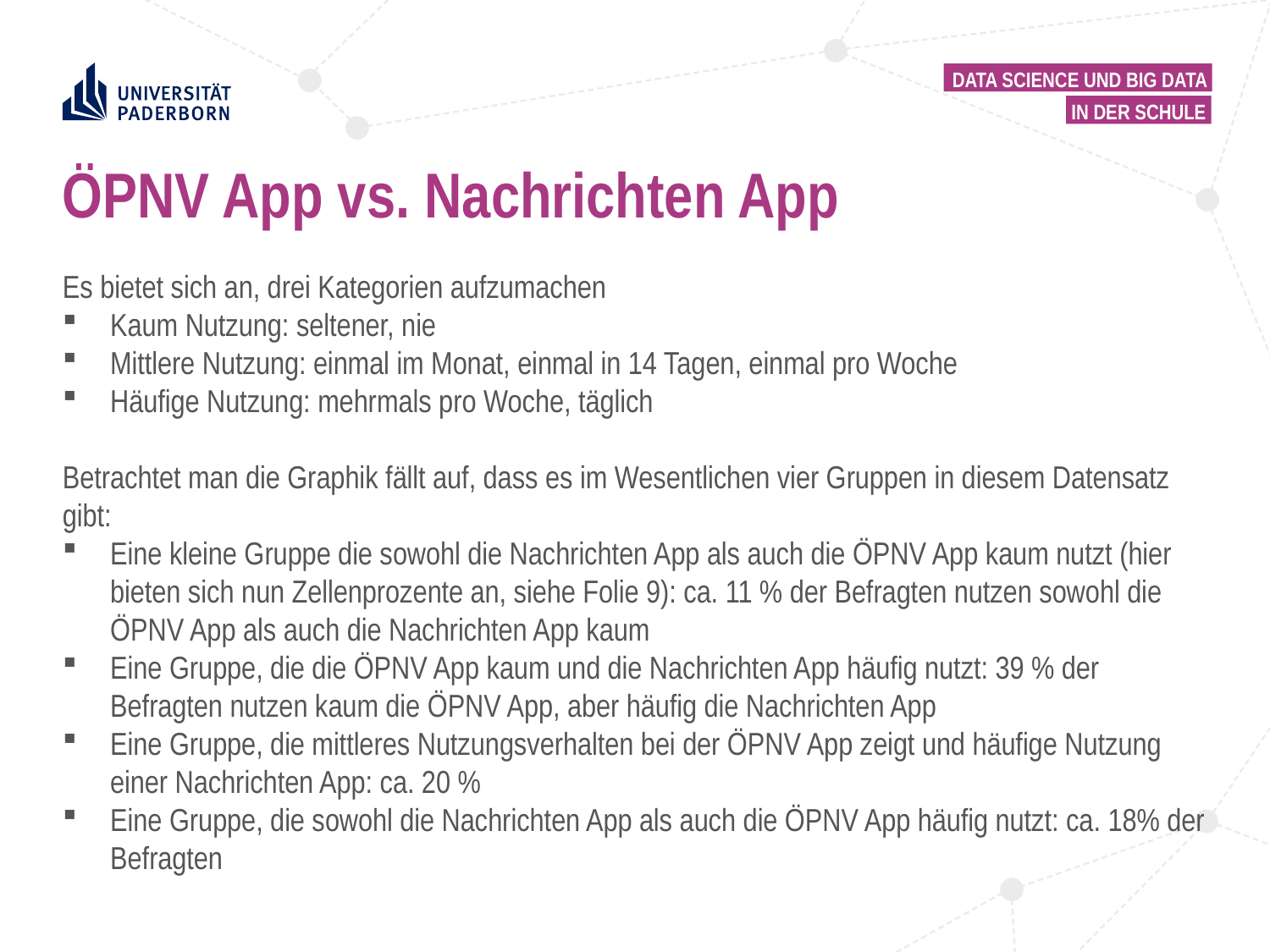

# ÖPNV App vs. Nachrichten App
Es bietet sich an, drei Kategorien aufzumachen
Kaum Nutzung: seltener, nie
Mittlere Nutzung: einmal im Monat, einmal in 14 Tagen, einmal pro Woche
Häufige Nutzung: mehrmals pro Woche, täglich

Betrachtet man die Graphik fällt auf, dass es im Wesentlichen vier Gruppen in diesem Datensatz gibt:
Eine kleine Gruppe die sowohl die Nachrichten App als auch die ÖPNV App kaum nutzt (hier bieten sich nun Zellenprozente an, siehe Folie 9): ca. 11 % der Befragten nutzen sowohl die ÖPNV App als auch die Nachrichten App kaum
Eine Gruppe, die die ÖPNV App kaum und die Nachrichten App häufig nutzt: 39 % der Befragten nutzen kaum die ÖPNV App, aber häufig die Nachrichten App
Eine Gruppe, die mittleres Nutzungsverhalten bei der ÖPNV App zeigt und häufige Nutzung einer Nachrichten App: ca. 20 %
Eine Gruppe, die sowohl die Nachrichten App als auch die ÖPNV App häufig nutzt: ca. 18% der Befragten